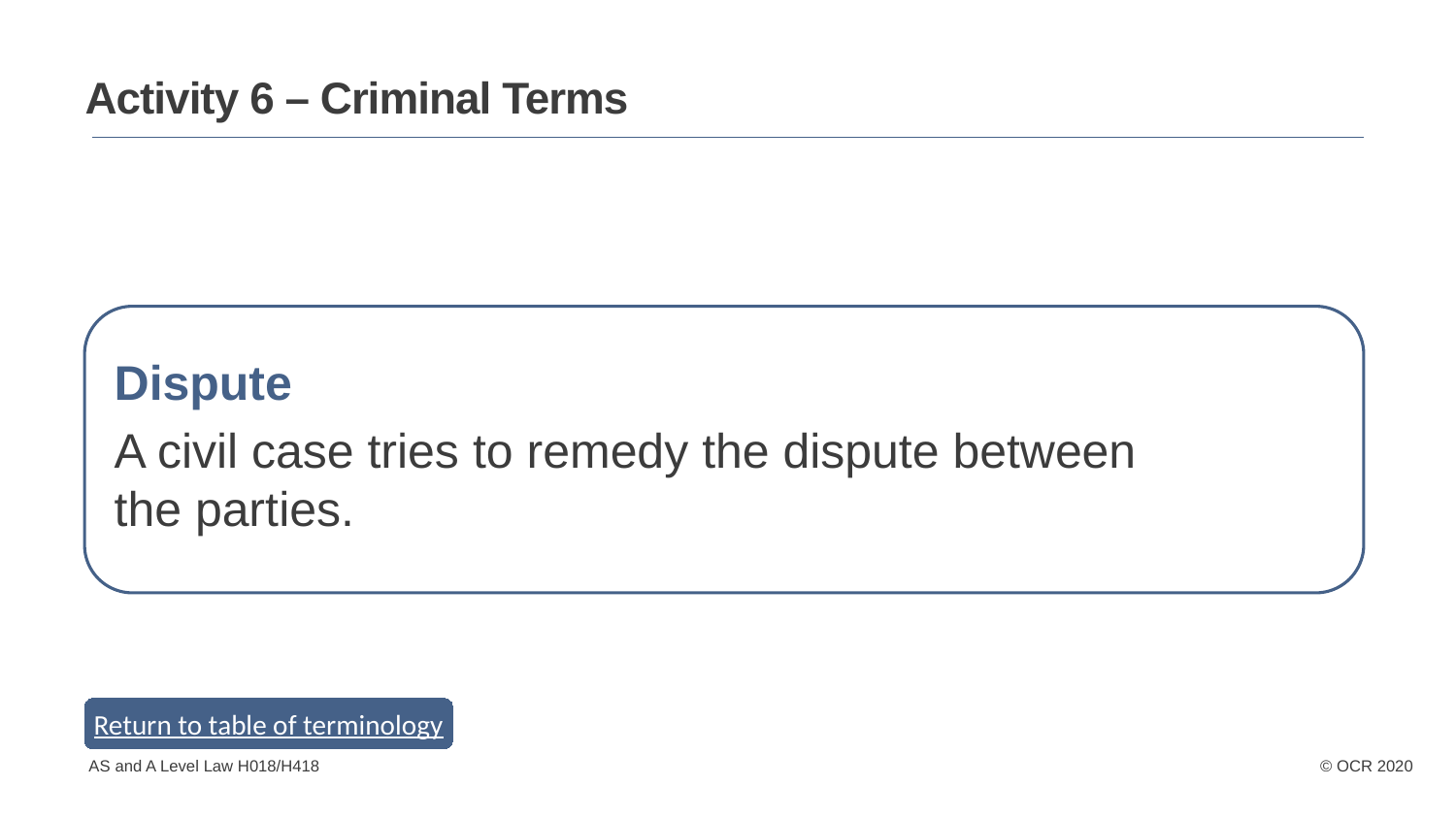

Activity 6 – Criminal Terms
Dispute
A civil case tries to remedy the dispute between
the parties.

Return to table of terminology